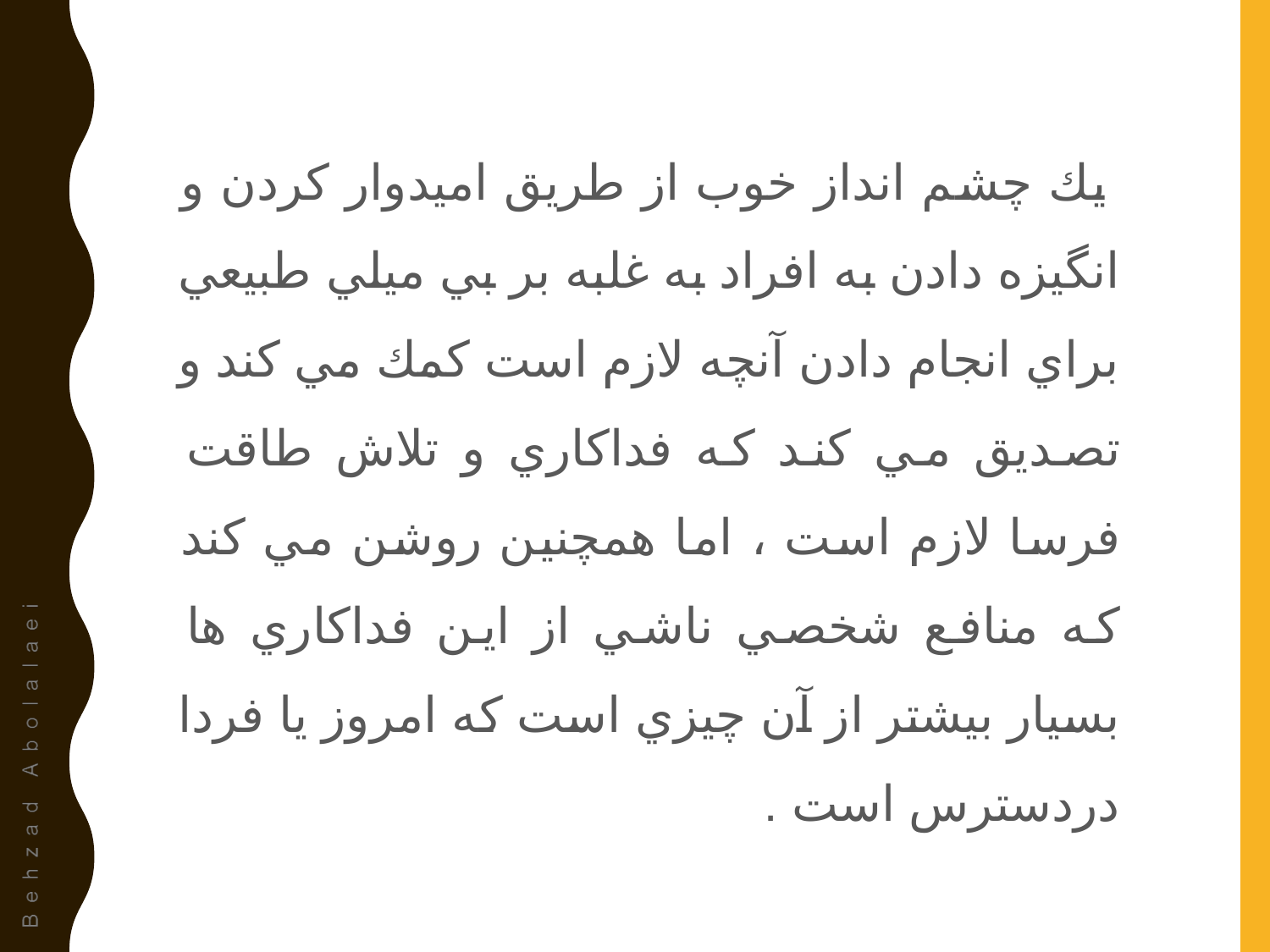

يك چشم انداز خوب از طريق اميدوار كردن و انگيزه دادن به افراد به غلبه بر بي ميلي طبيعي براي انجام دادن آنچه لازم است كمك مي كند و تصديق مي كند كه فداكاري و تلاش طاقت فرسا لازم است ، اما همچنين روشن مي كند كه منافع شخصي ناشي از اين فداكاري ها بسيار بيشتر از آن چيزي است كه امروز يا فردا دردسترس است .